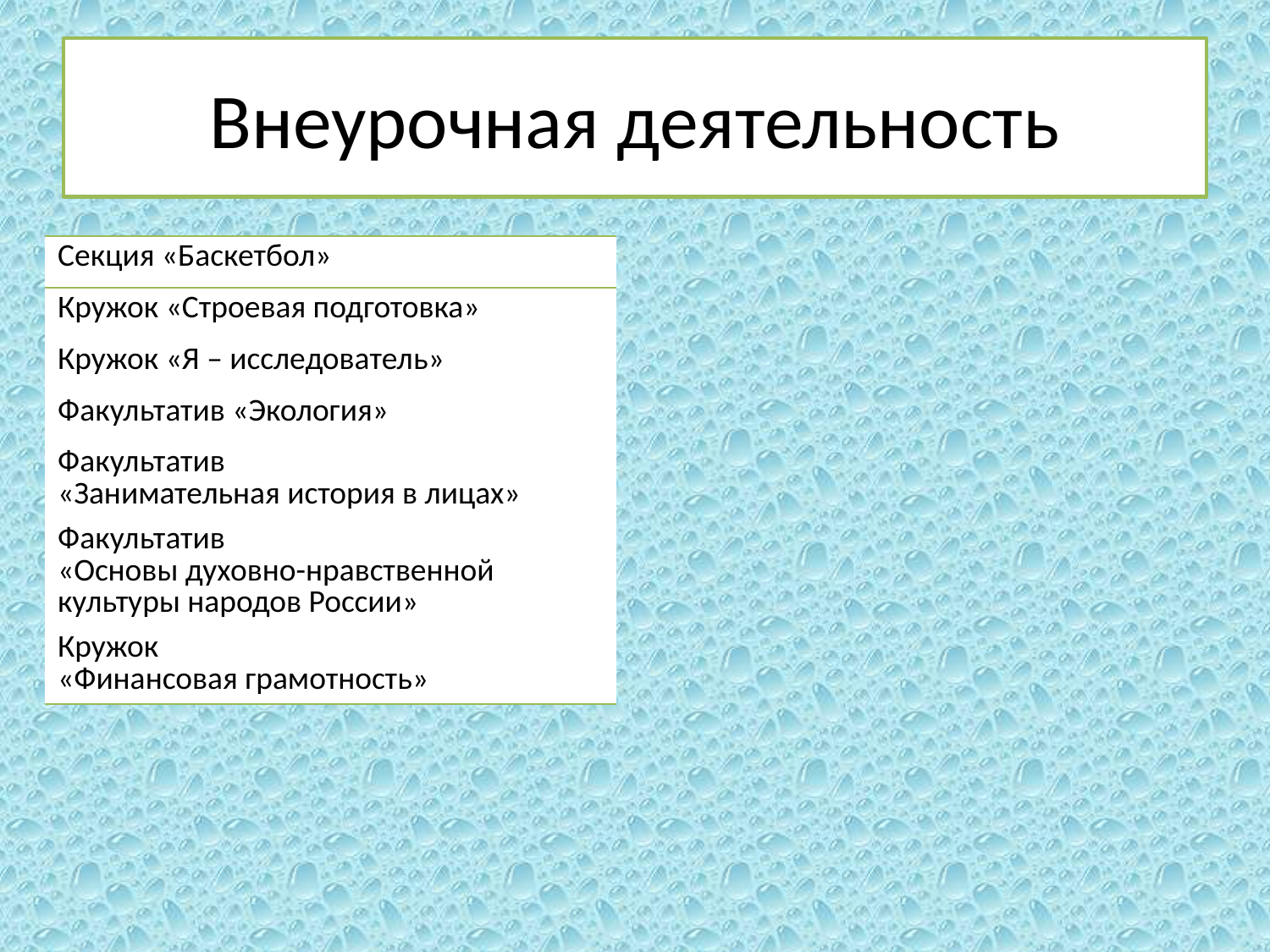

# Внеурочная деятельность
| Секция «Баскетбол» |
| --- |
| Кружок «Строевая подготовка» |
| Кружок «Я – исследователь» |
| Факультатив «Экология» |
| Факультатив «Занимательная история в лицах» |
| Факультатив «Основы духовно-нравственной культуры народов России» |
| Кружок «Финансовая грамотность» |